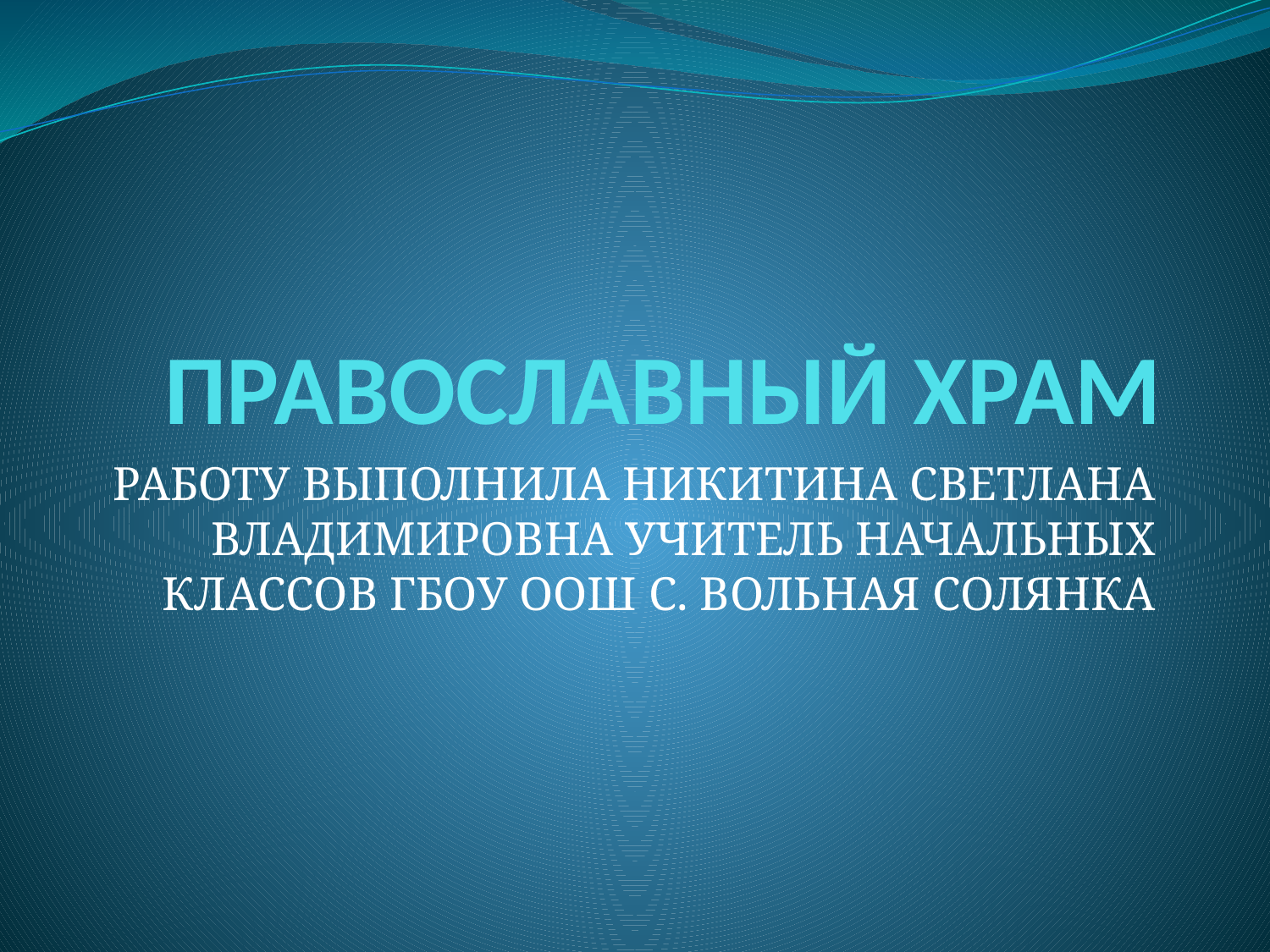

# ПРАВОСЛАВНЫЙ ХРАМ
РАБОТУ ВЫПОЛНИЛА НИКИТИНА СВЕТЛАНА ВЛАДИМИРОВНА УЧИТЕЛЬ НАЧАЛЬНЫХ КЛАССОВ ГБОУ ООШ С. ВОЛЬНАЯ СОЛЯНКА